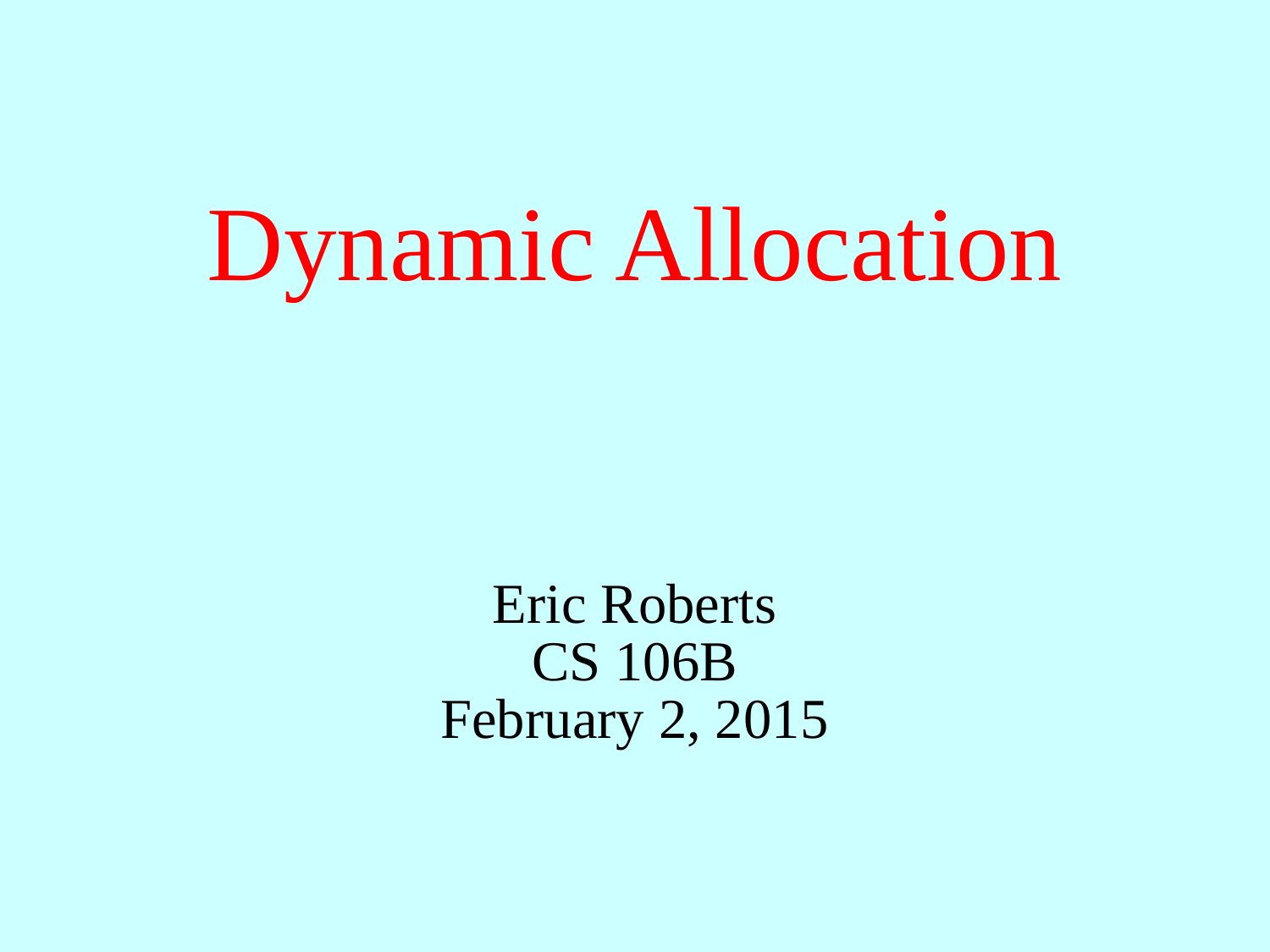

# Dynamic Allocation
Eric Roberts
CS 106B
February 2, 2015